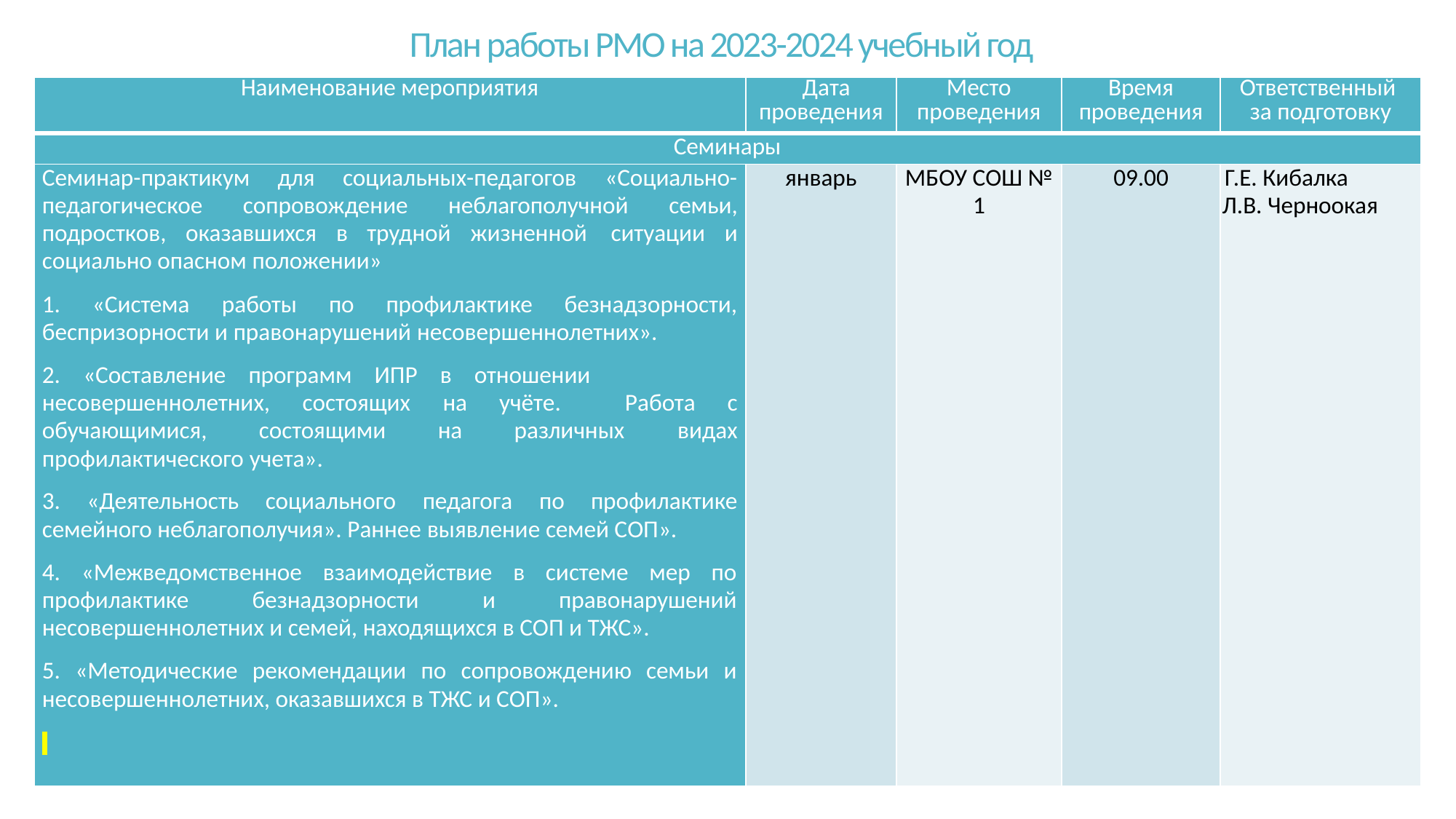

# План работы РМО на 2023-2024 учебный год
| Наименование мероприятия | Дата проведения | Место проведения | Время прове­дения | Ответственный за подготовку |
| --- | --- | --- | --- | --- |
| Семинары |  |  |  |  |
| Семинар-практикум для социальных-педагогов «Социально-педагогическое сопровождение неблагополучной семьи, подростков, оказавшихся в трудной жизненной ситуации и социально опасном положении» 1. «Система работы по профилактике безнадзорности, беспризорности и правонарушений несовершеннолетних». 2. «Составление программ ИПР в отношении несовершеннолетних, состоящих на учёте. Работа с обучающимися, состоящими на различных видах профилактического учета». 3. «Деятельность социального педагога по профилактике семейного неблагополучия». Раннее выявление семей СОП». 4. «Межведомственное взаимодействие в системе мер по профилактике безнадзорности и правонарушений несовершеннолетних и семей, находящихся в СОП и ТЖС». 5. «Методические рекомендации по сопровождению семьи и несовершеннолетних, оказавшихся в ТЖС и СОП». | январь | МБОУ СОШ № 1 | 09.00 | Г.Е. Кибалка Л.В. Черноокая |